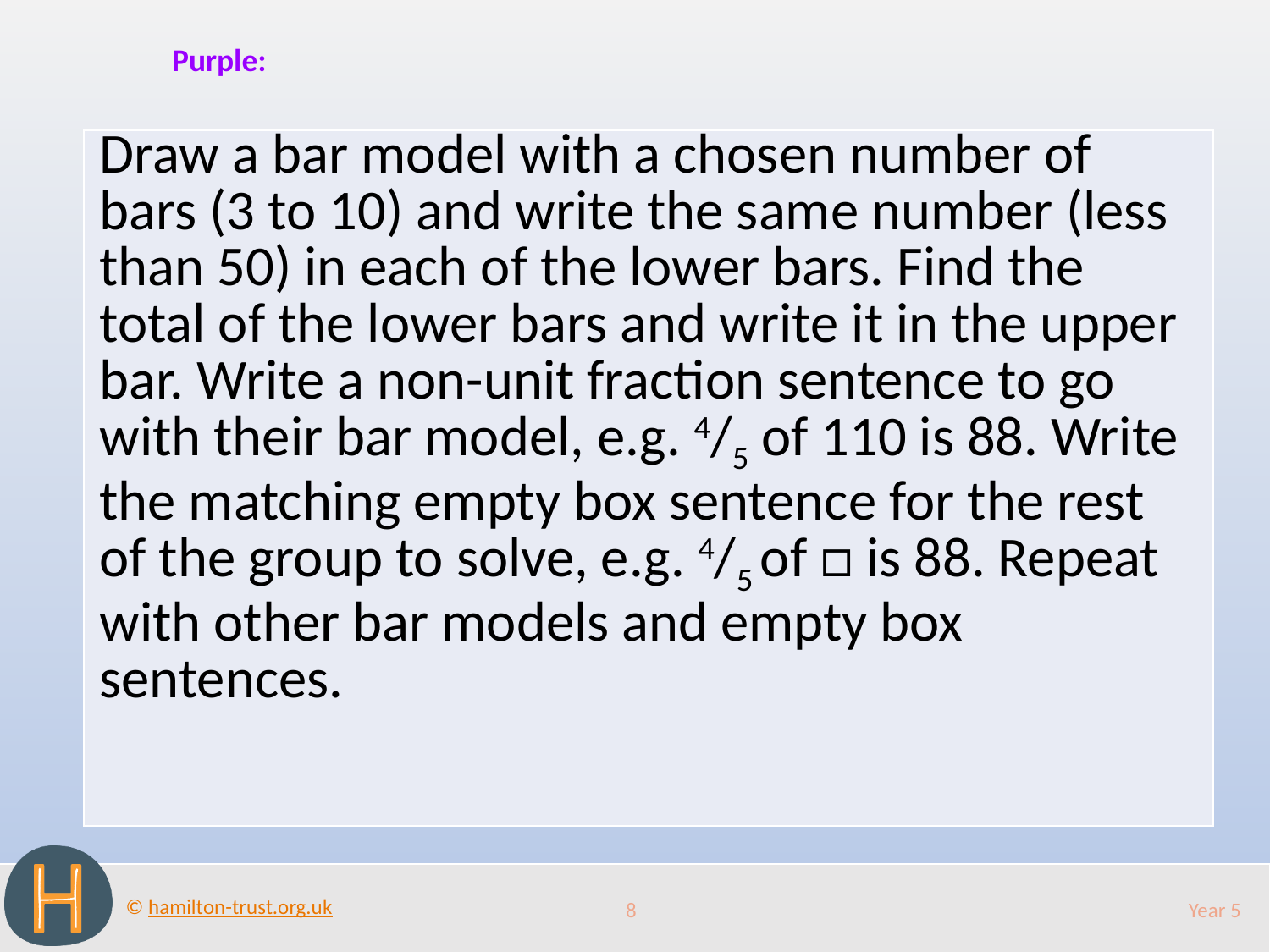

Purple:
| Draw a bar model with a chosen number of bars (3 to 10) and write the same number (less than 50) in each of the lower bars. Find the total of the lower bars and write it in the upper bar. Write a non-unit fraction sentence to go with their bar model, e.g. 4/5 of 110 is 88. Write the matching empty box sentence for the rest of the group to solve, e.g. 4/5 of □ is 88. Repeat with other bar models and empty box sentences. |
| --- |

8
Year 5